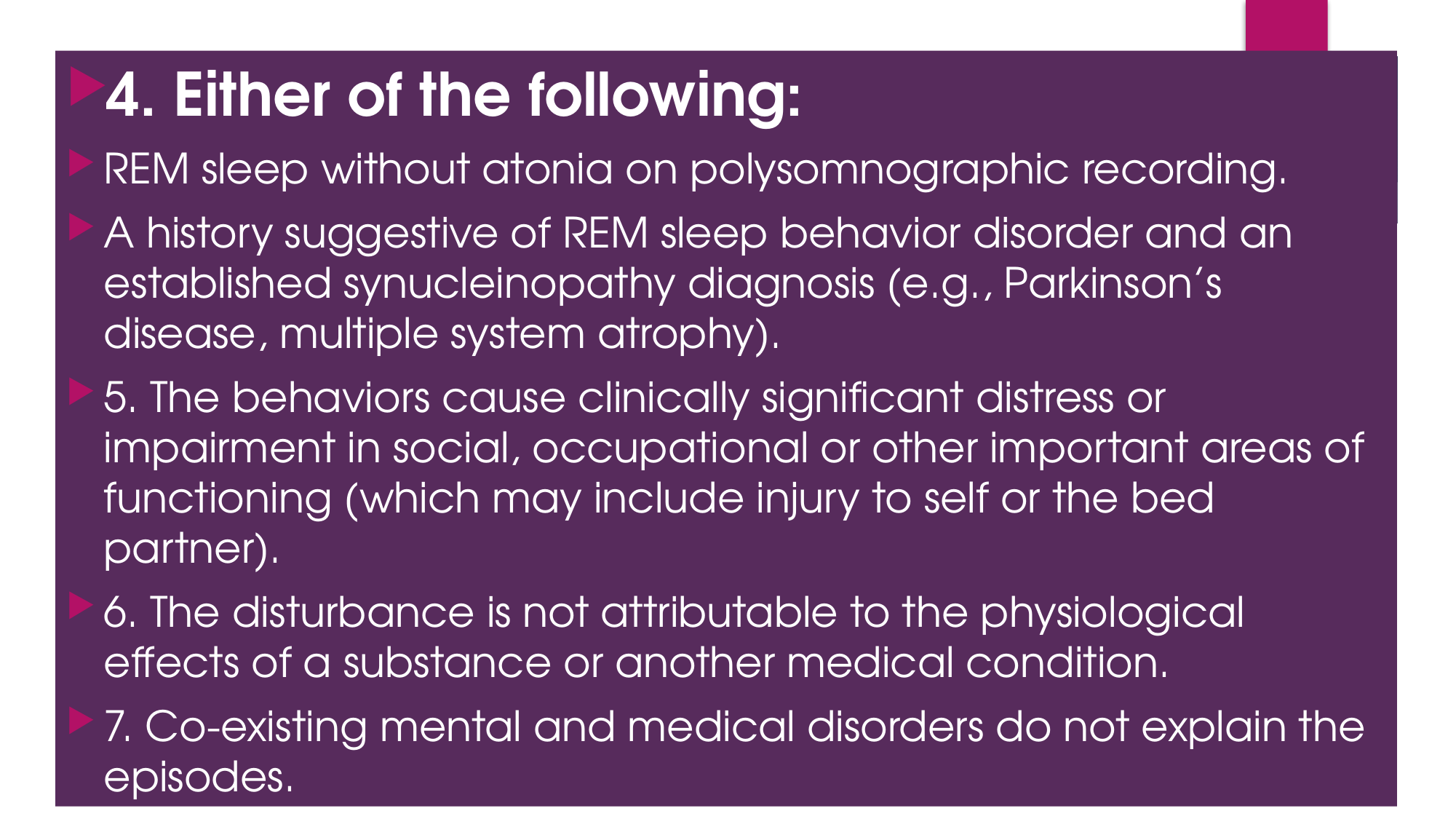

4. Either of the following:
REM sleep without atonia on polysomnographic recording.
A history suggestive of REM sleep behavior disorder and an established synucleinopathy diagnosis (e.g., Parkinson’s disease, multiple system atrophy).
5. The behaviors cause clinically significant distress or impairment in social, occupational or other important areas of functioning (which may include injury to self or the bed partner).
6. The disturbance is not attributable to the physiological effects of a substance or another medical condition.
7. Co-existing mental and medical disorders do not explain the episodes.
#